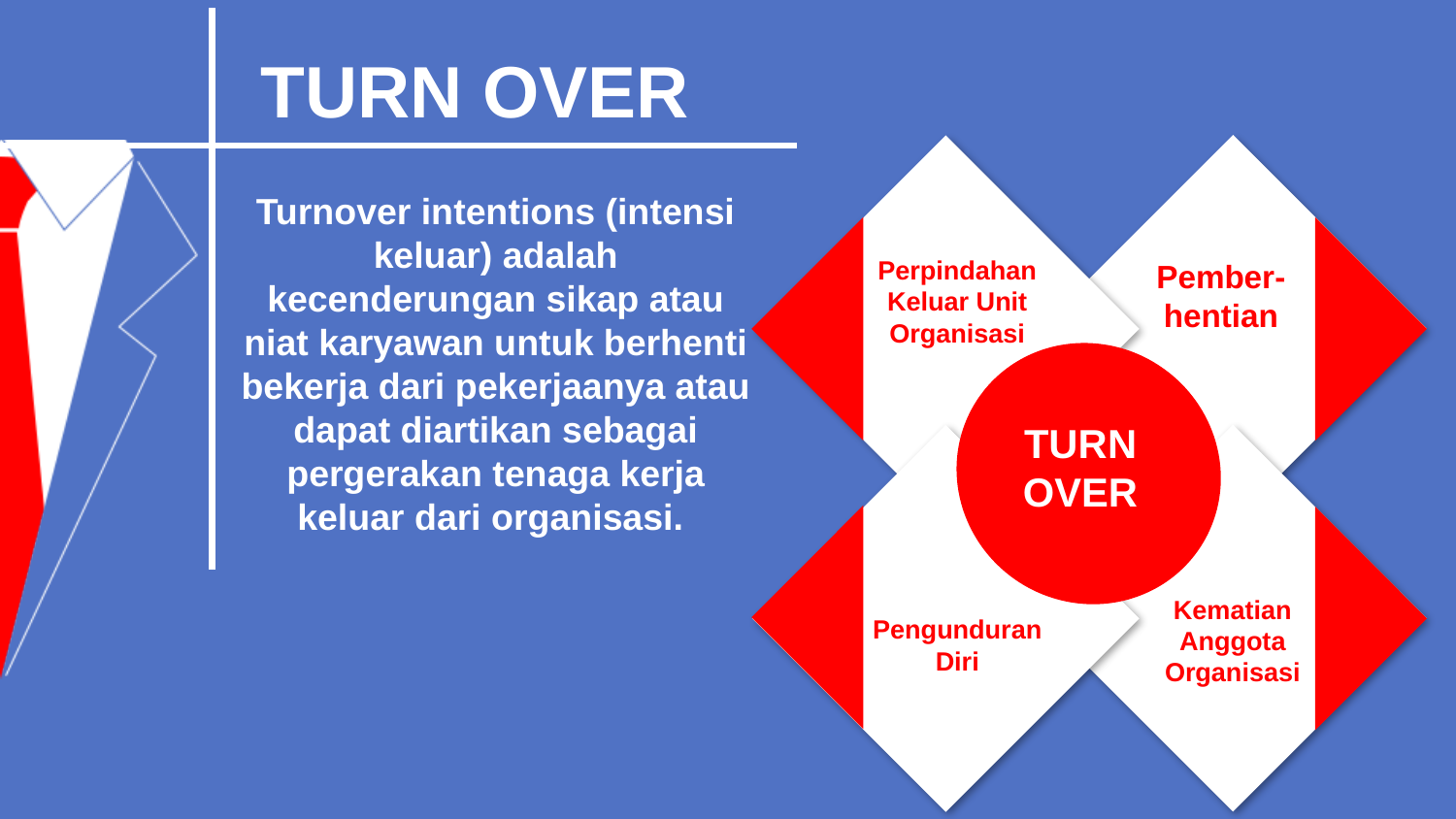

TURN OVER
Turnover intentions (intensi keluar) adalah kecenderungan sikap atau niat karyawan untuk berhenti bekerja dari pekerjaanya atau dapat diartikan sebagai pergerakan tenaga kerja keluar dari organisasi.

Perpindahan
Keluar Unit
Organisasi
Pember-
hentian
Pengunduran
Diri
TURN
OVER
Kematian
Anggota
Organisasi
Pengunduran
Diri